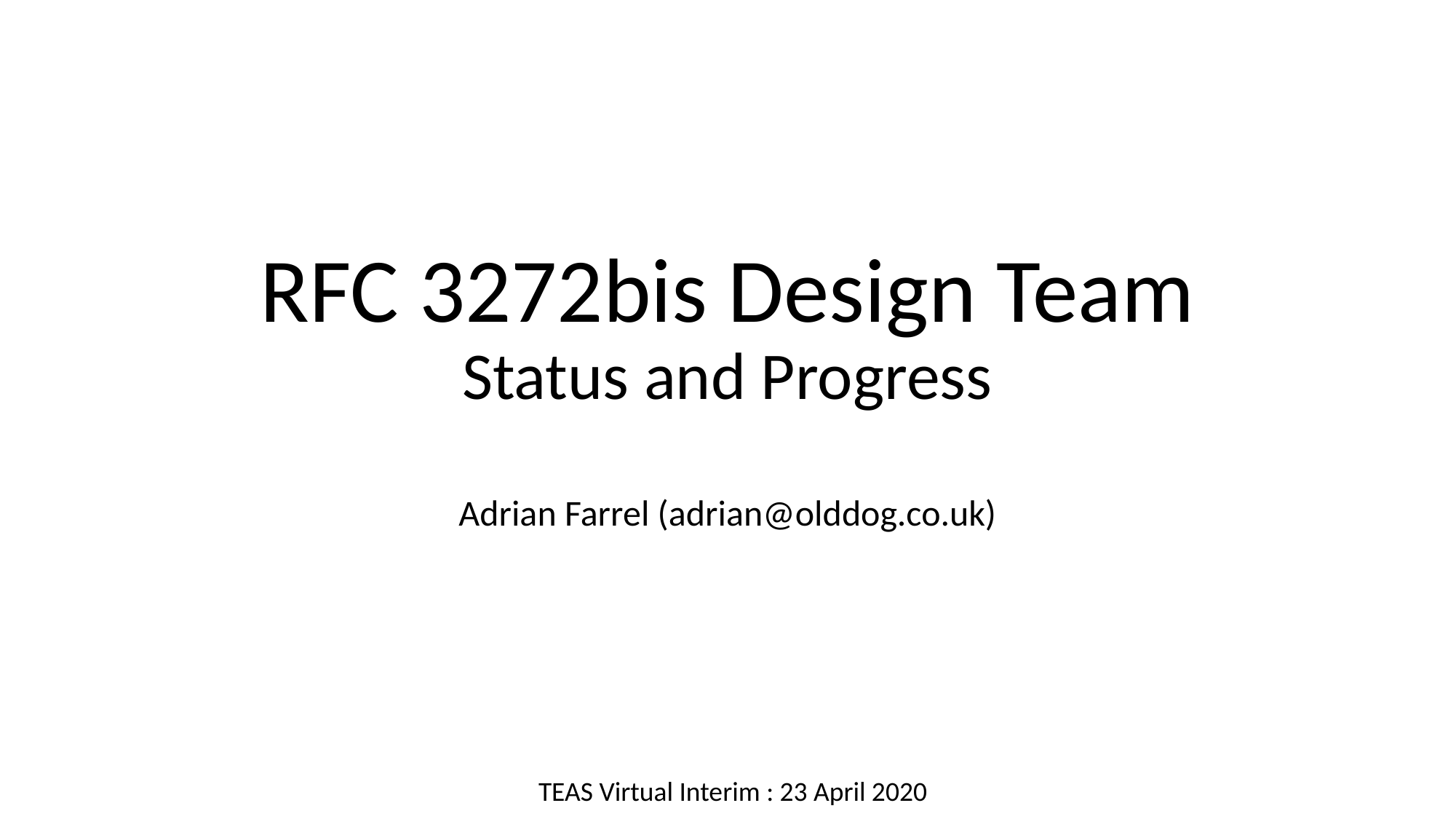

# RFC 3272bis Design Team Status and Progress

Adrian Farrel (adrian@olddog.co.uk)
TEAS Virtual Interim : 23 April 2020